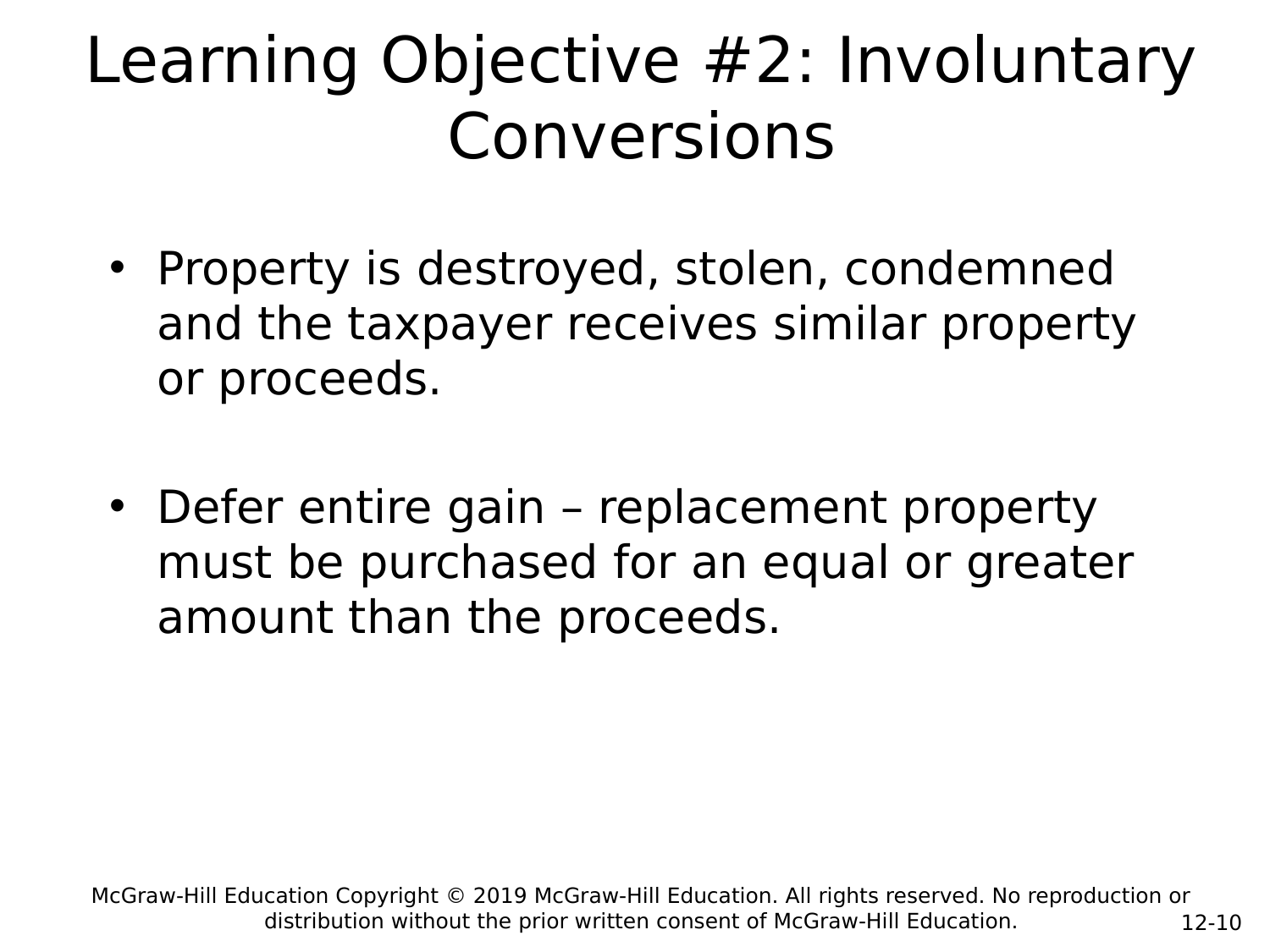

Learning Objective #2: Involuntary Conversions
Property is destroyed, stolen, condemned and the taxpayer receives similar property or proceeds.

Defer entire gain – replacement property must be purchased for an equal or greater amount than the proceeds.
McGraw-Hill Education Copyright © 2019 McGraw-Hill Education. All rights reserved. No reproduction or distribution without the prior written consent of McGraw-Hill Education.
12-10